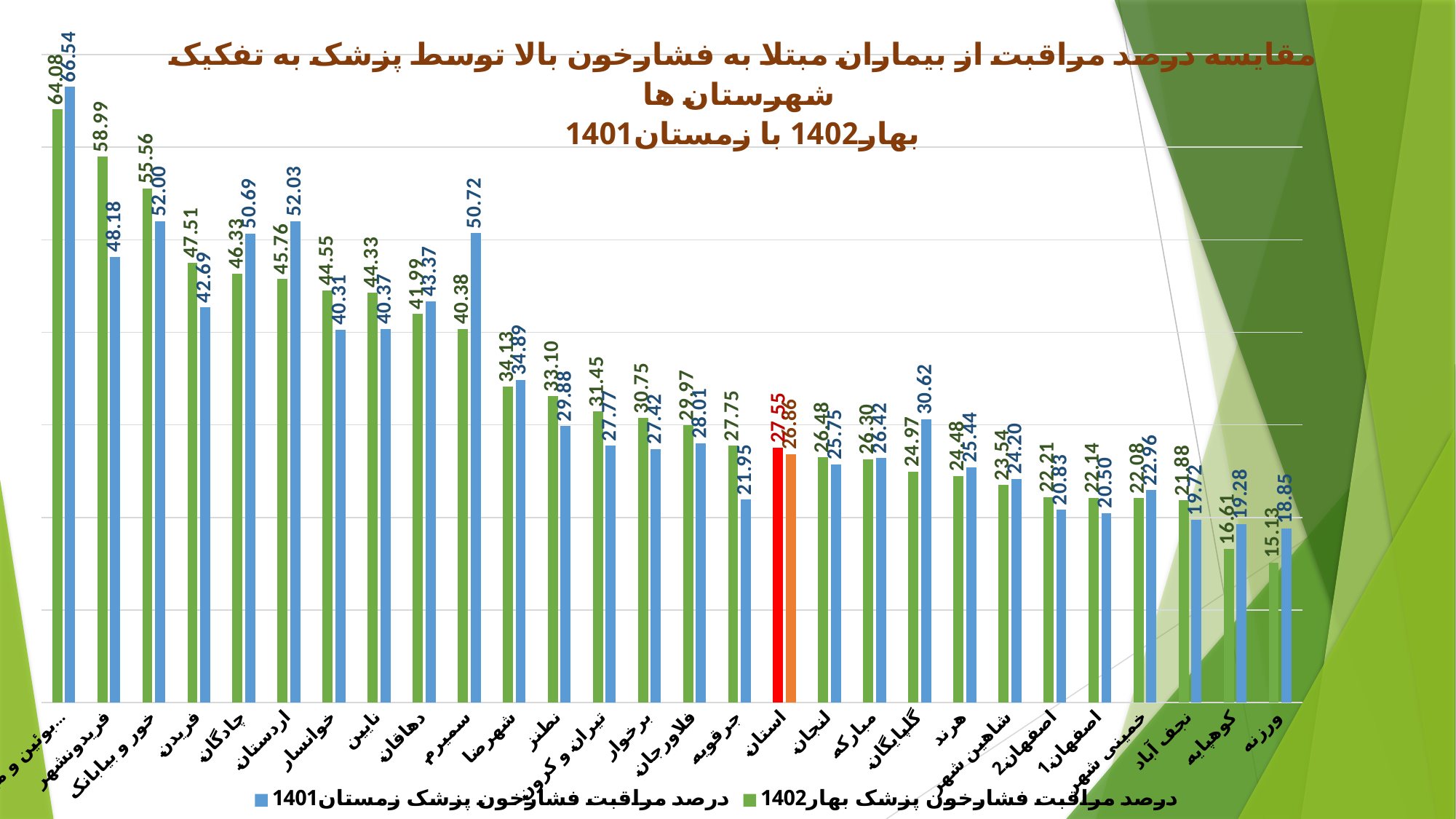

### Chart: مقایسه درصد مراقبت از بیماران مبتلا به فشارخون بالا توسط پزشک به تفکیک شهرستان ها
بهار1402 با زمستان1401

| Category | درصد مراقبت فشارخون پزشک زمستان1401 | درصد مراقبت فشارخون پزشک بهار1402 |
|---|---|---|
| ورزنه | 18.845500848896435 | 15.126050420168067 |
| کوهپایه | 19.284539473684212 | 16.60576532683719 |
| نجف آباد | 19.719167396019635 | 21.880215093639904 |
| خمینی شهر | 22.95757790682211 | 22.083044382801663 |
| اصفهان1 | 20.500123793018073 | 22.137495769207796 |
| اصفهان2 | 20.83168403923121 | 22.206382978723404 |
| شاهین شهر | 24.197596090344735 | 23.535093367675465 |
| هرند | 25.43630017452007 | 24.478501489995743 |
| گلپایگان | 30.62316937683062 | 24.965020987407556 |
| مبارکه | 26.42191516709512 | 26.296208343228056 |
| لنجان | 25.753740952888414 | 26.482265171676627 |
| استان | 26.862426954328235 | 27.549535914503252 |
| جرقویه | 21.954288110715034 | 27.75484936029715 |
| فلاورجان | 28.01483473937319 | 29.970101654375124 |
| برخوار | 27.419510780237843 | 30.754734759257513 |
| تیران و کرون | 27.771047849788005 | 31.44580085306663 |
| نطنز | 29.882604055496266 | 33.09773828756058 |
| شهرضا | 34.89243027888446 | 34.13210923519801 |
| سمیرم | 50.71892850108332 | 40.379455730164814 |
| دهاقان | 43.37444240356862 | 41.992790937178164 |
| نایین | 40.36759700476515 | 44.329896907216494 |
| خوانسار | 40.307852856770154 | 44.554455445544555 |
| اردستان | 52.02755597307029 | 45.7569690435854 |
| چادگان | 50.68994649394537 | 46.334792122538296 |
| فریدن | 42.6917510853835 | 47.51470886589572 |
| خور و بیابانک | 51.99719691660827 | 55.56318681318682 |
| فریدونشهر | 48.18121693121693 | 58.98676992578251 |
| بوئین و میاندشت | 66.53944020356234 | 64.07919547454432 |